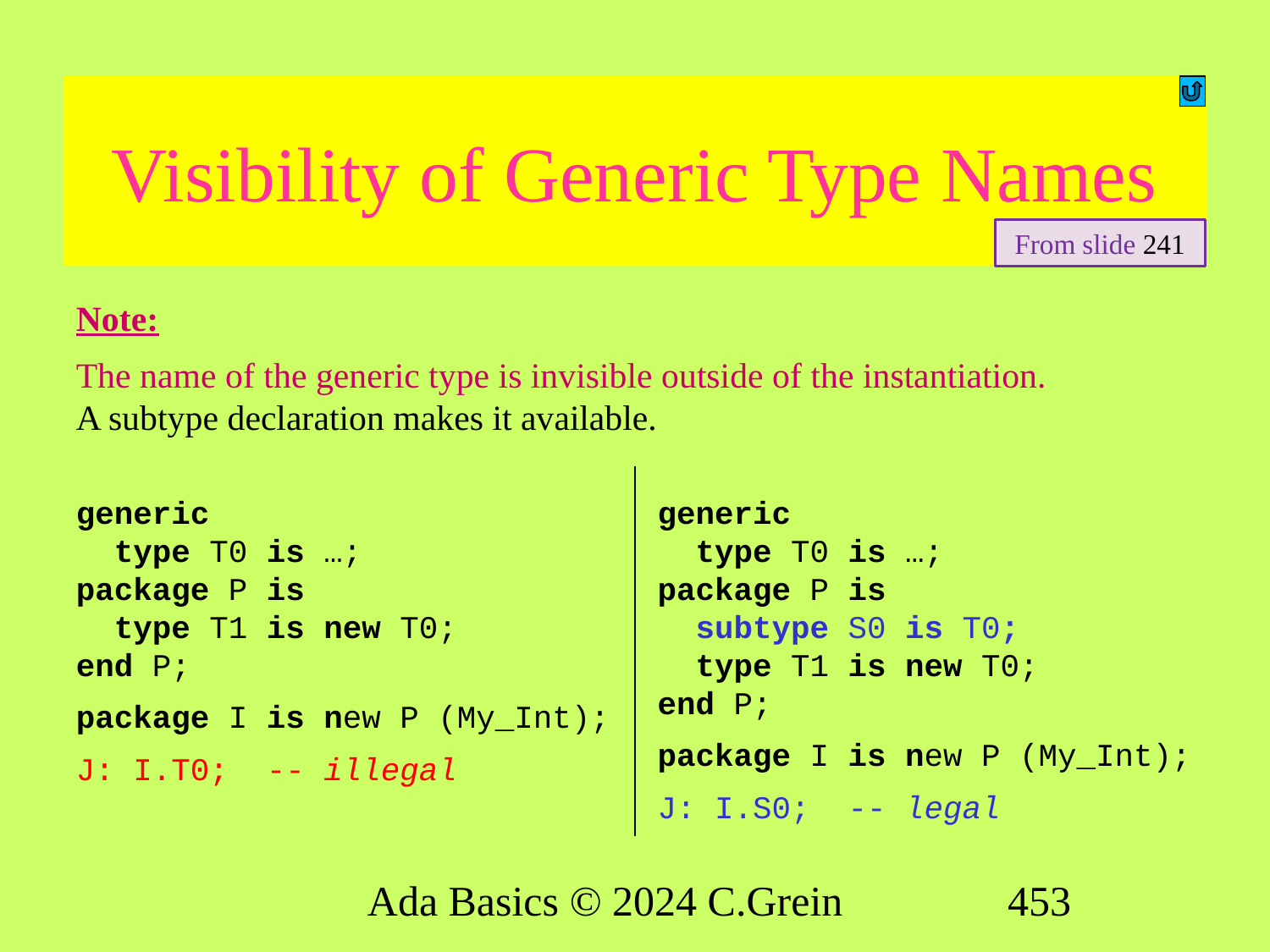

Visibility of Generic Type Names

From slide 241
Note:
The name of the generic type is invisible outside of the instantiation.
A subtype declaration makes it available.
generic
  type T0 is …;
package P is
  type T1 is new T0;
end P;
package I is new P (My_Int);
J: I.T0;  -- illegal
generic
  type T0 is …;
package P is
  subtype S0 is T0;
  type T1 is new T0;
end P;
package I is new P (My_Int);
J: I.S0;  -- legal
Ada Basics © 2024 C.Grein
453